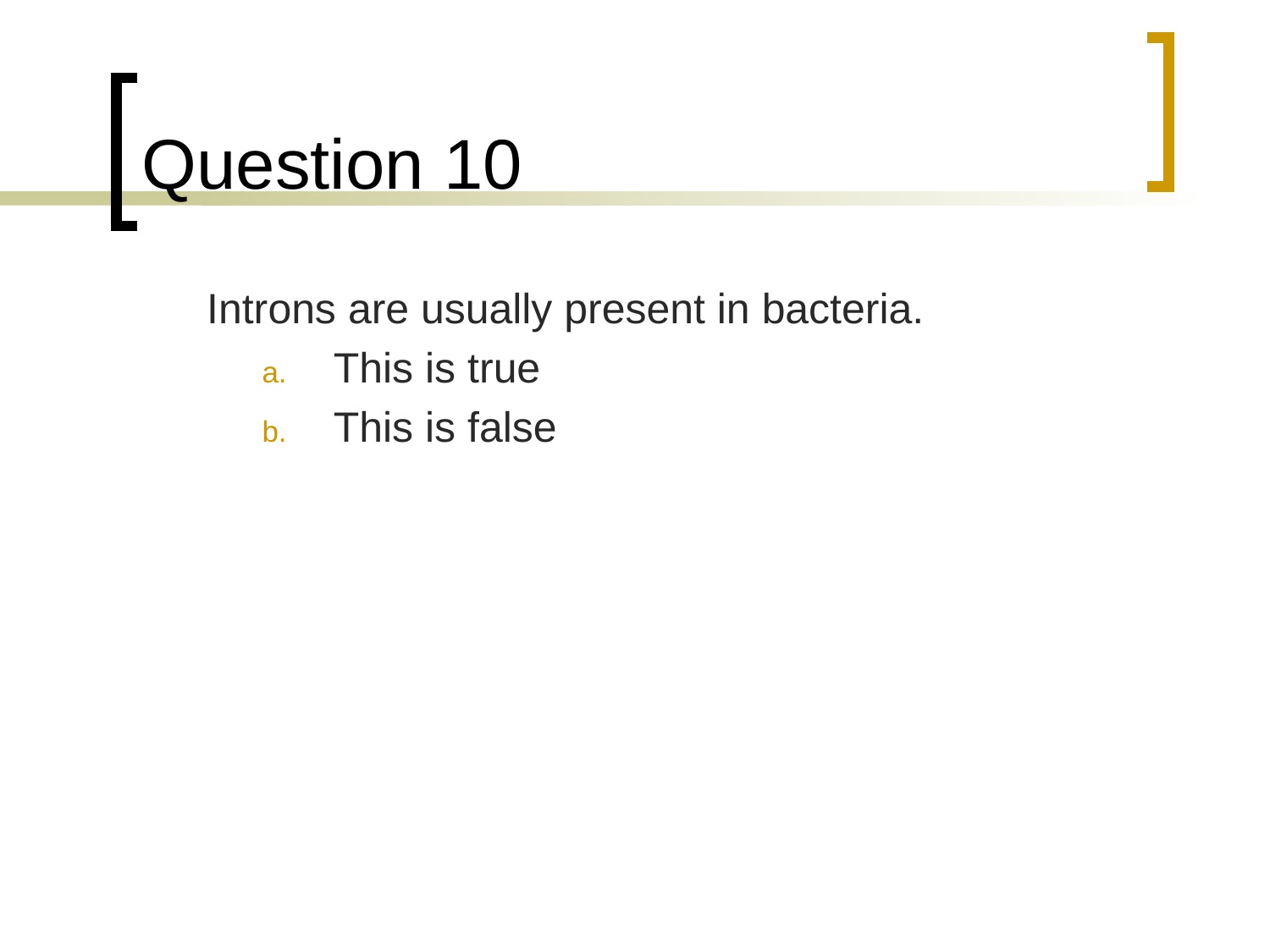

# Question 10
	Introns are usually present in bacteria.
This is true
This is false